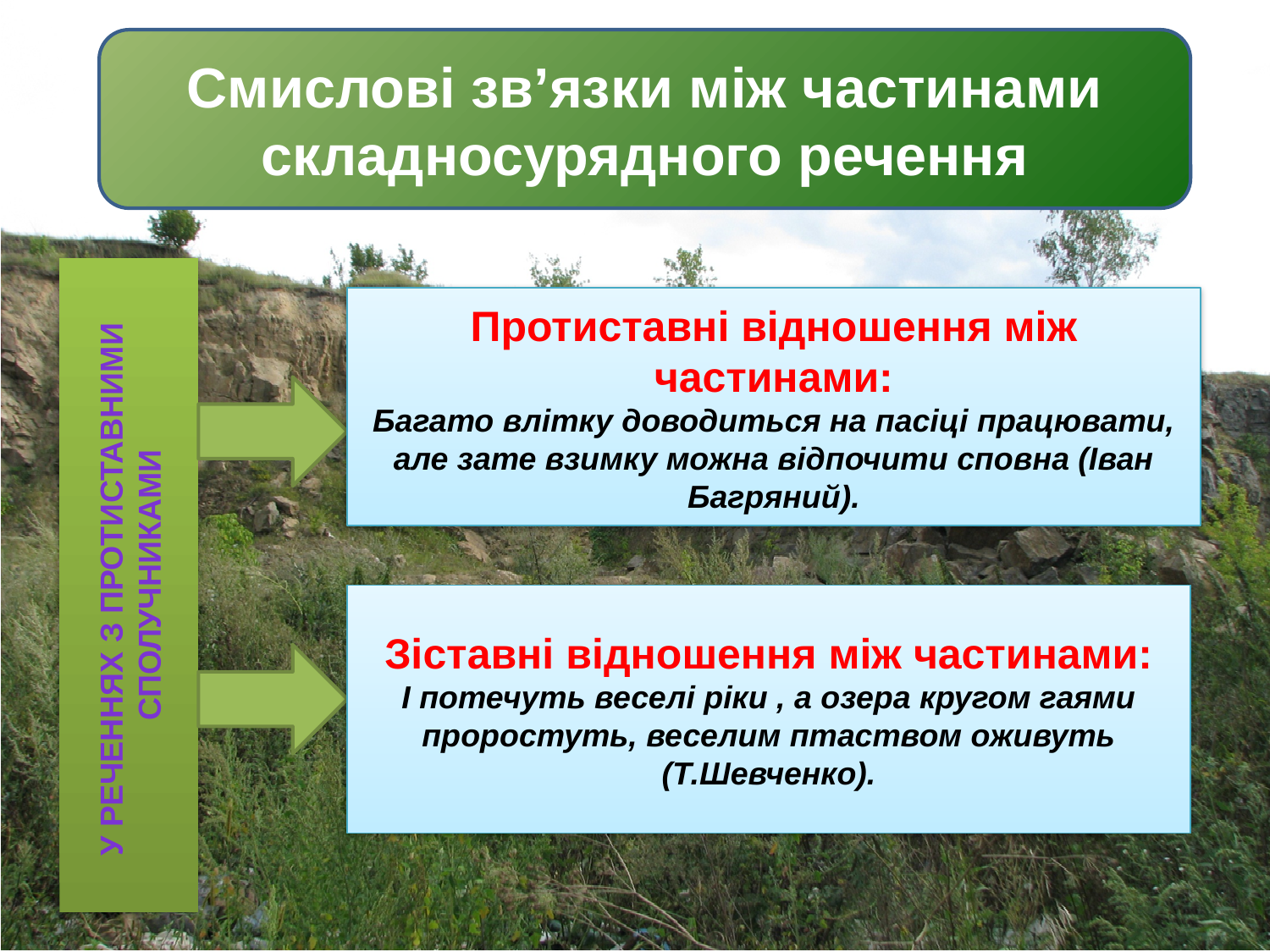

Смислові зв’язки між частинами складносурядного речення
У реченнях з протиставними  сполучниками
Протиставні відношення між частинами:
Багато влітку доводиться на пасіці працювати, але зате взимку можна відпочити сповна (Іван Багряний).

Зіставні відношення між частинами:
І потечуть веселі ріки , а озера кругом гаями проростуть, веселим птаством оживуть (Т.Шевченко).